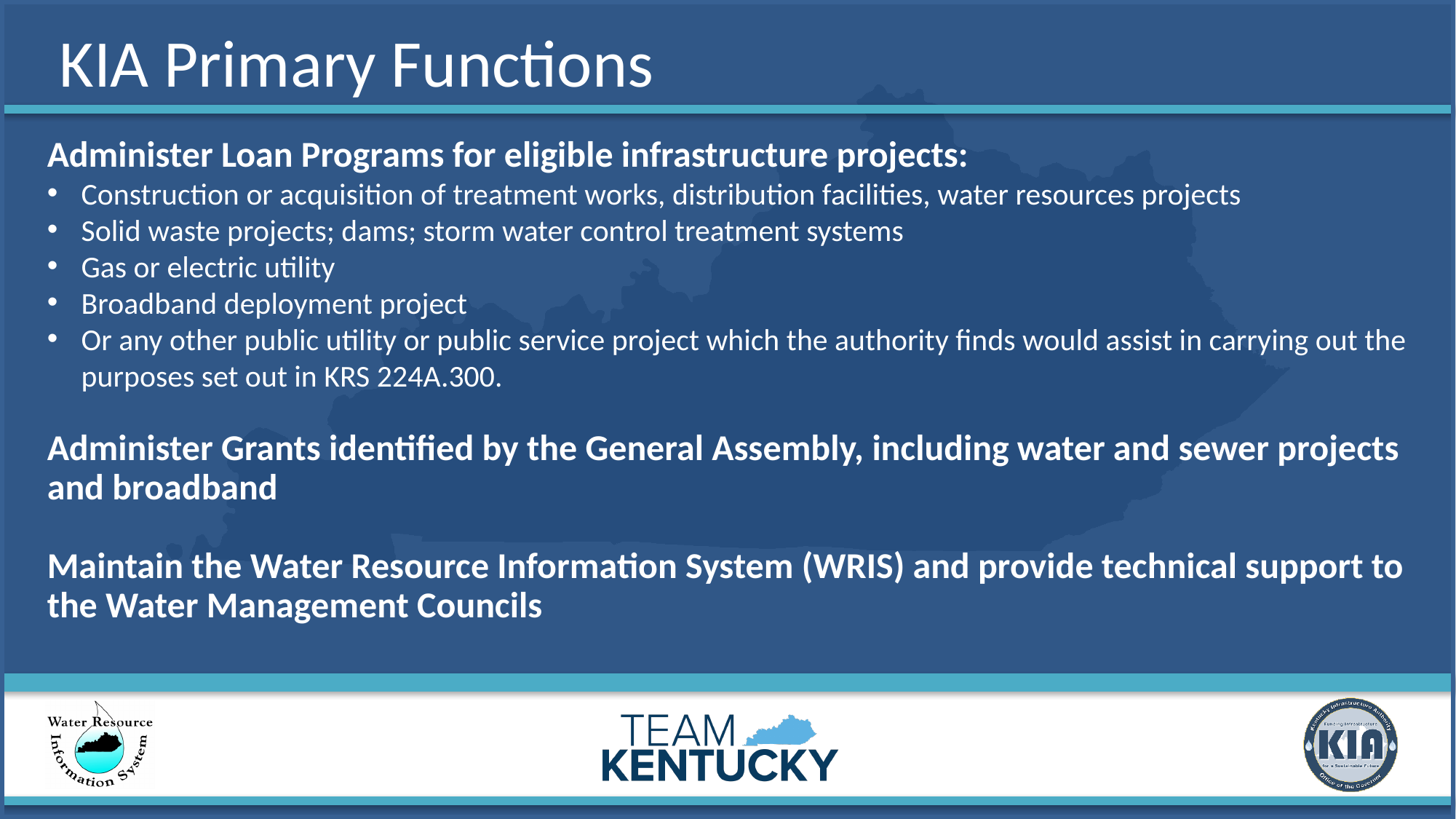

# KIA Primary Functions

Administer Loan Programs for eligible infrastructure projects:
Construction or acquisition of treatment works, distribution facilities, water resources projects
Solid waste projects; dams; storm water control treatment systems
Gas or electric utility
Broadband deployment project
Or any other public utility or public service project which the authority finds would assist in carrying out the purposes set out in KRS 224A.300.

Administer Grants identified by the General Assembly, including water and sewer projects and broadband

Maintain the Water Resource Information System (WRIS) and provide technical support to the Water Management Councils